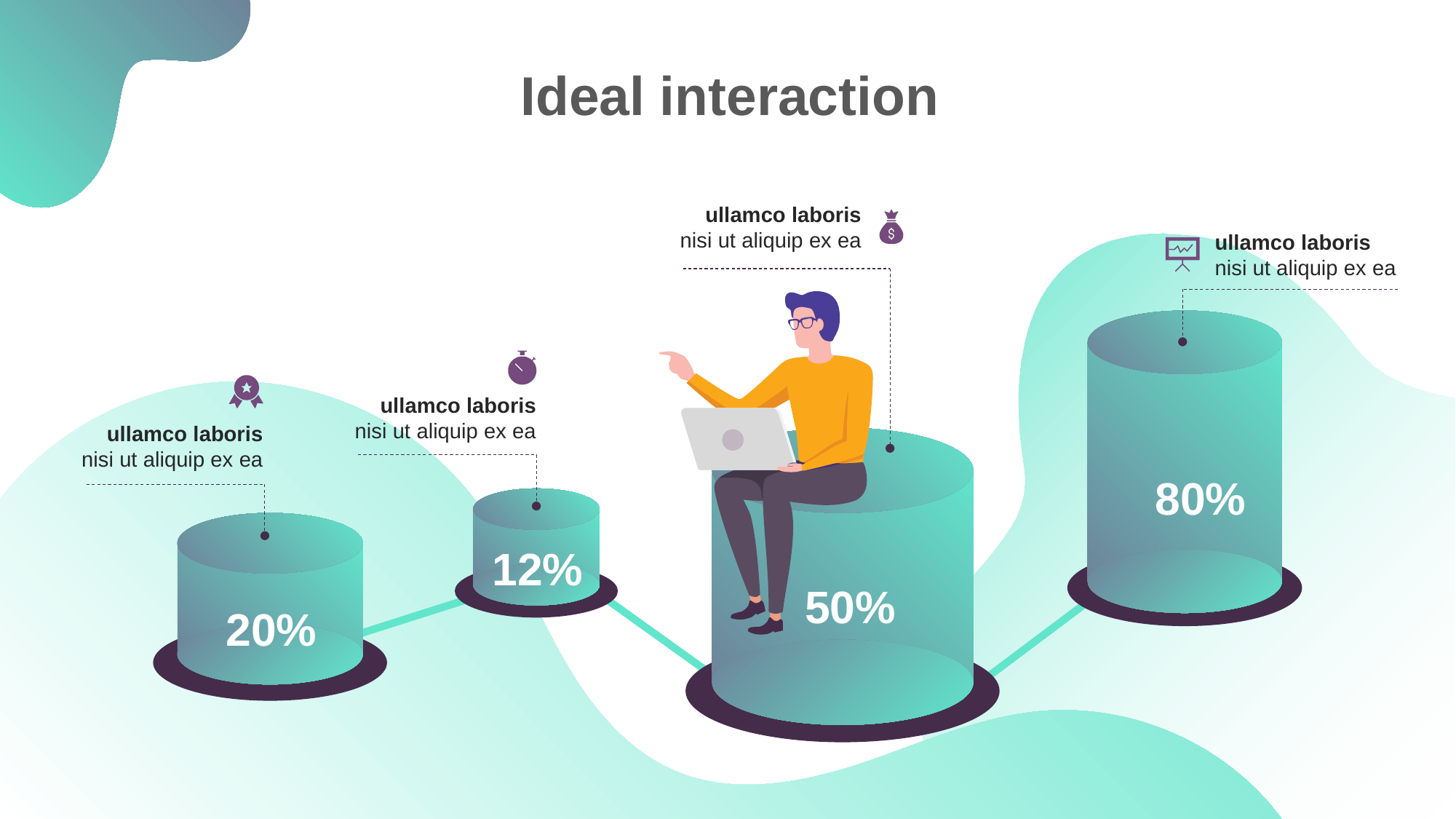

# Ideal interaction
ullamco laboris nisi ut aliquip ex ea

ullamco laboris nisi ut aliquip ex ea

ullamco laboris nisi ut aliquip ex ea
ullamco laboris nisi ut aliquip ex ea
80%
12%
50%
20%